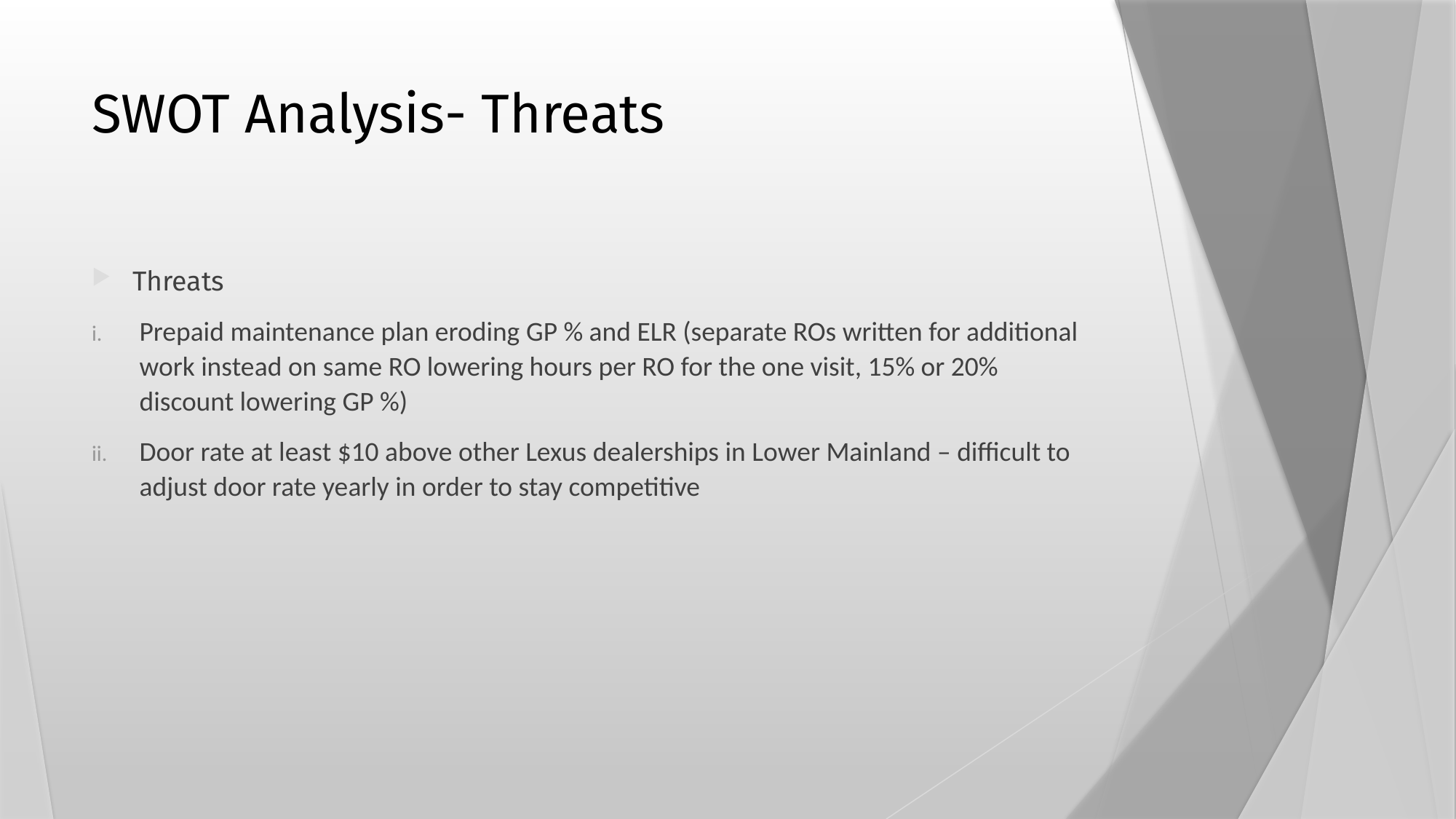

# SWOT Analysis- Threats
Threats
Prepaid maintenance plan eroding GP % and ELR (separate ROs written for additional work instead on same RO lowering hours per RO for the one visit, 15% or 20% discount lowering GP %)
Door rate at least $10 above other Lexus dealerships in Lower Mainland – difficult to adjust door rate yearly in order to stay competitive